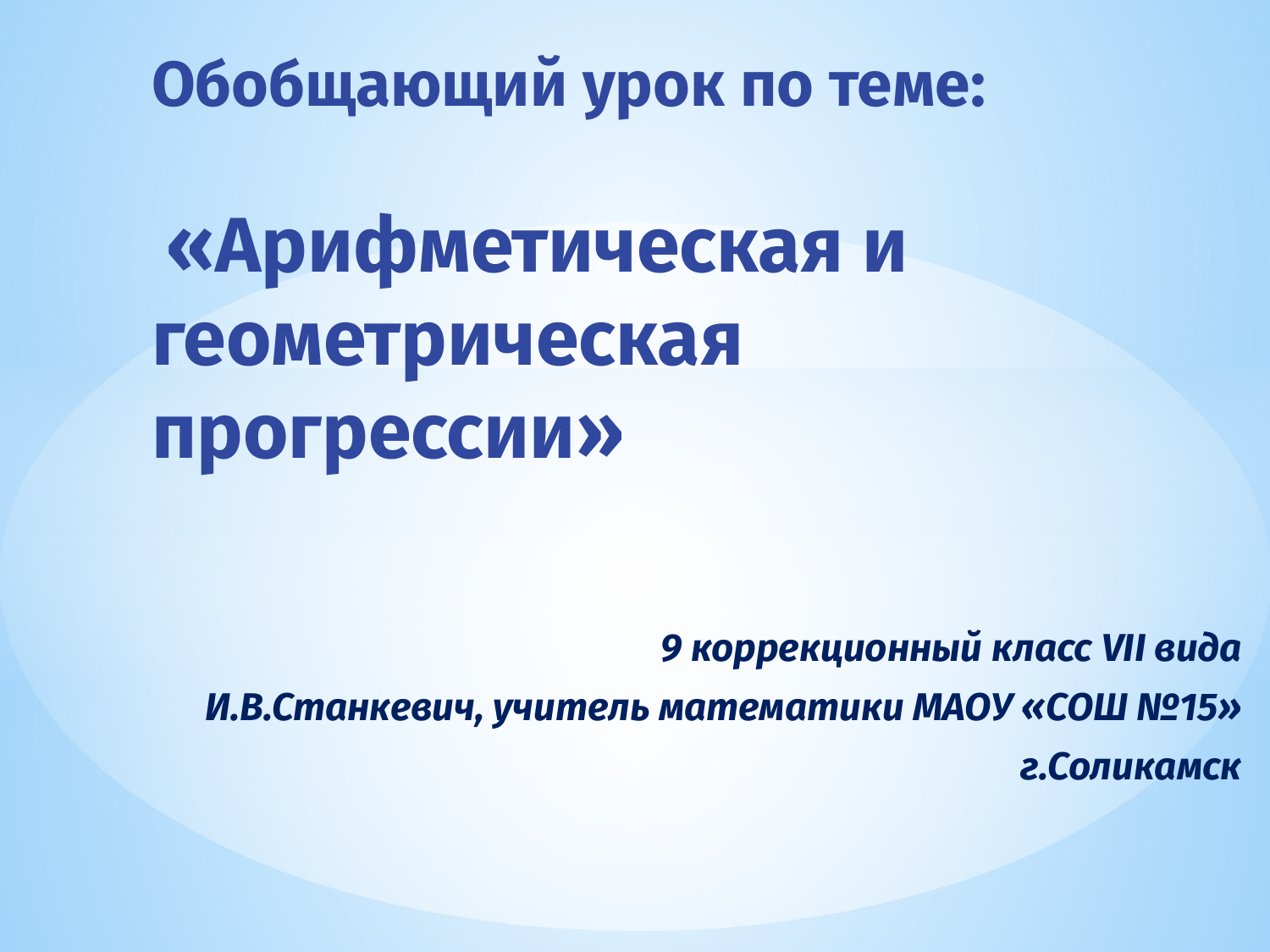

# Обобщающий урок по теме: «Арифметическая и геометрическая прогрессии»
9 коррекционный класс VII вида
И.В.Станкевич, учитель математики МАОУ «СОШ №15»
г.Соликамск